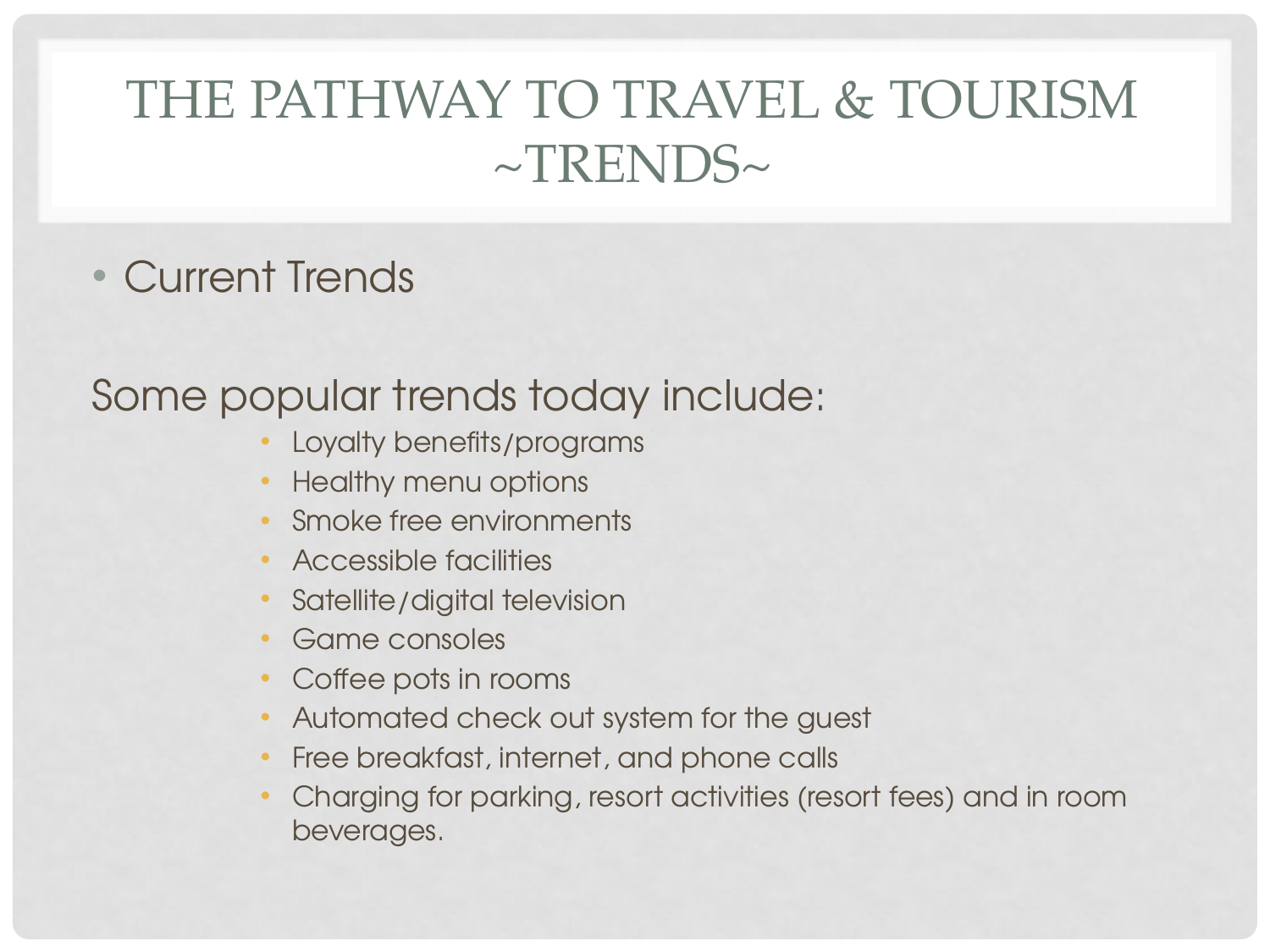

# The Pathway to Travel & Tourism ~Trends~
Current Trends

Some popular trends today include:
Loyalty benefits/programs
Healthy menu options
Smoke free environments
Accessible facilities
Satellite/digital television
Game consoles
Coffee pots in rooms
Automated check out system for the guest
Free breakfast, internet, and phone calls
Charging for parking, resort activities (resort fees) and in room beverages.